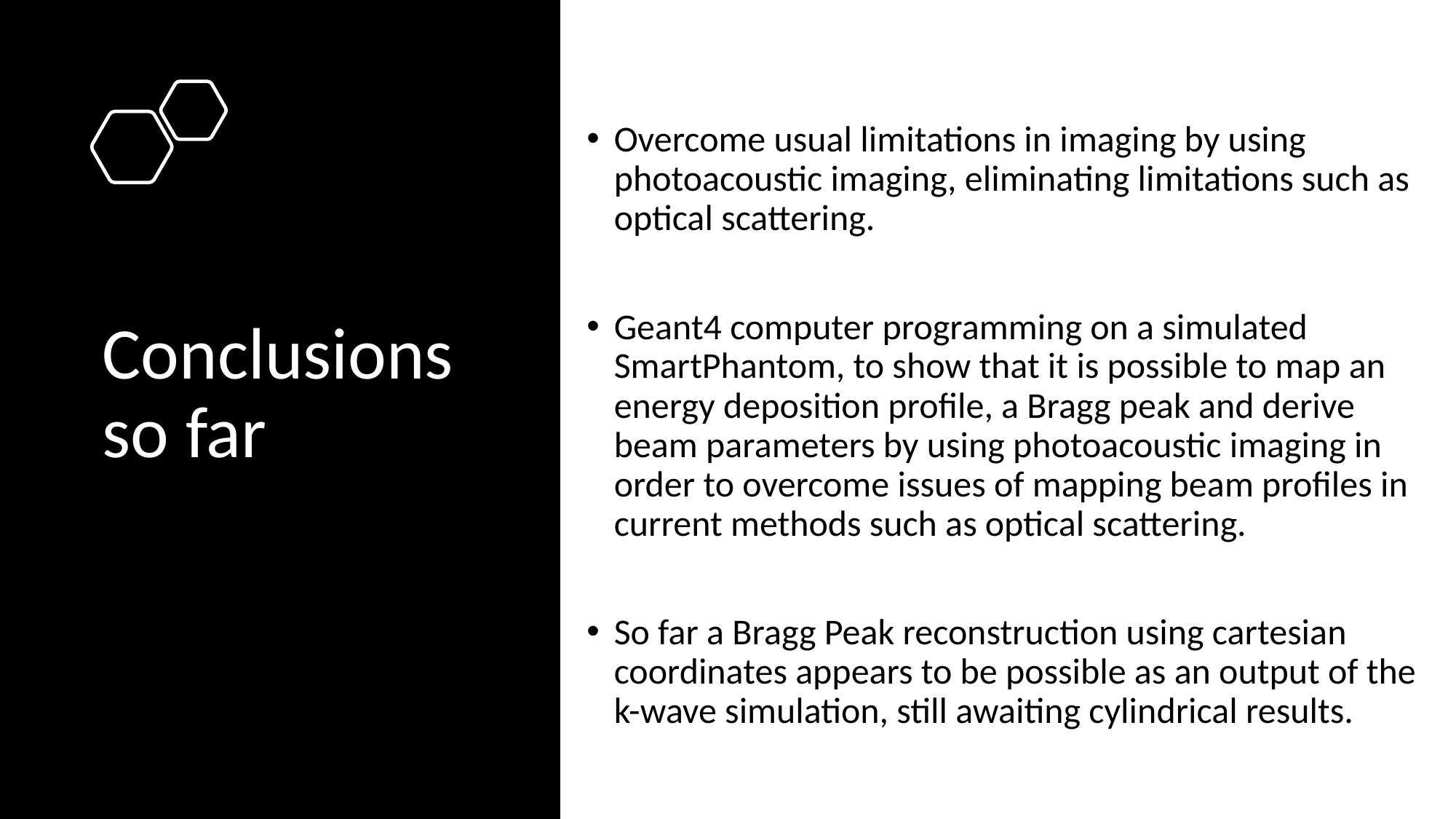

Overcome usual limitations in imaging by using photoacoustic imaging, eliminating limitations such as optical scattering.

Geant4 computer programming on a simulated SmartPhantom, to show that it is possible to map an energy deposition profile, a Bragg peak and derive beam parameters by using photoacoustic imaging in order to overcome issues of mapping beam profiles in current methods such as optical scattering.

So far a Bragg Peak reconstruction using cartesian coordinates appears to be possible as an output of the k-wave simulation, still awaiting cylindrical results.

# Conclusions so far
10